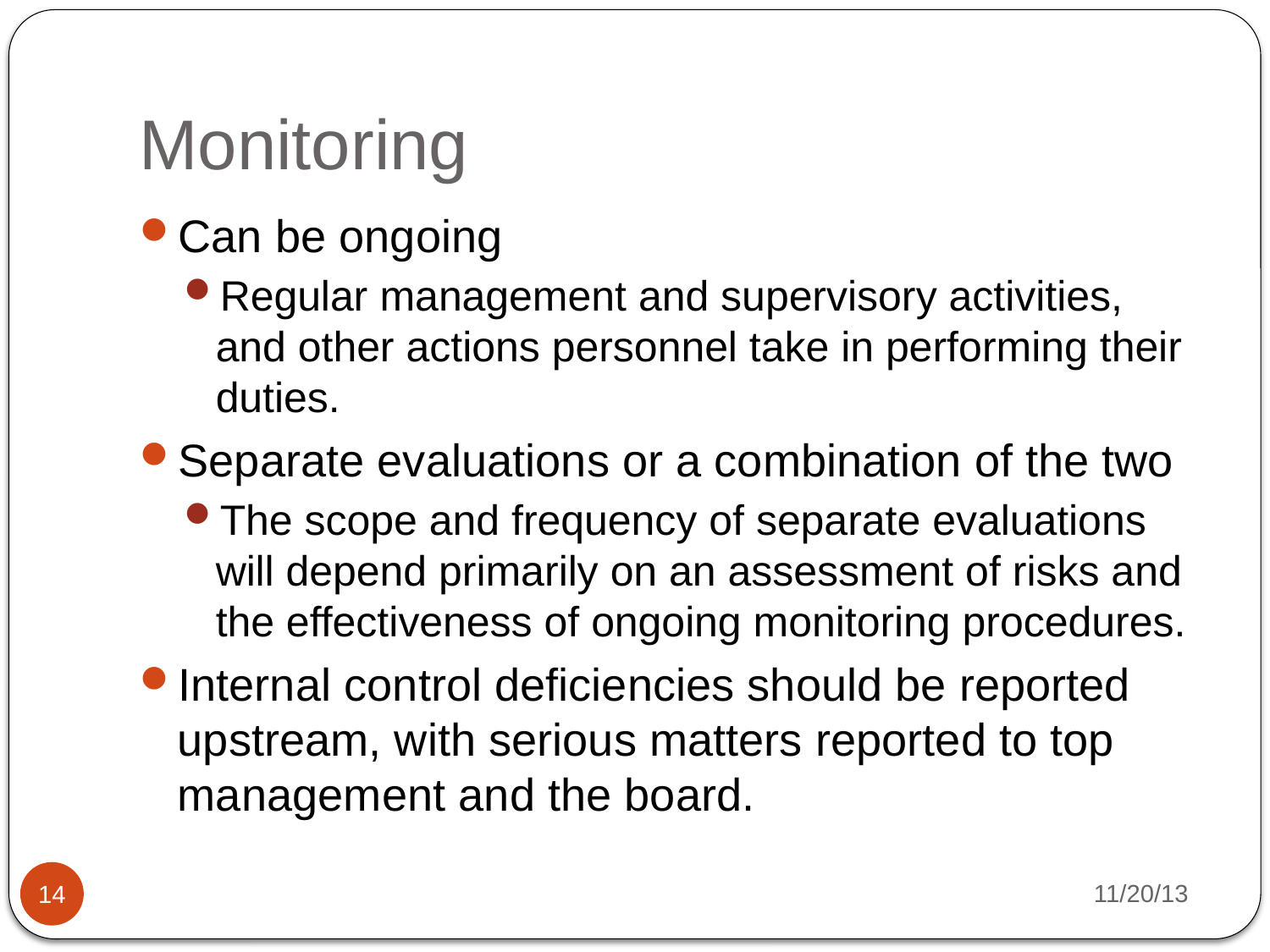

# Monitoring
Can be ongoing
Regular management and supervisory activities, and other actions personnel take in performing their duties.
Separate evaluations or a combination of the two
The scope and frequency of separate evaluations will depend primarily on an assessment of risks and the effectiveness of ongoing monitoring procedures.
Internal control deficiencies should be reported upstream, with serious matters reported to top management and the board.
11/20/13
14